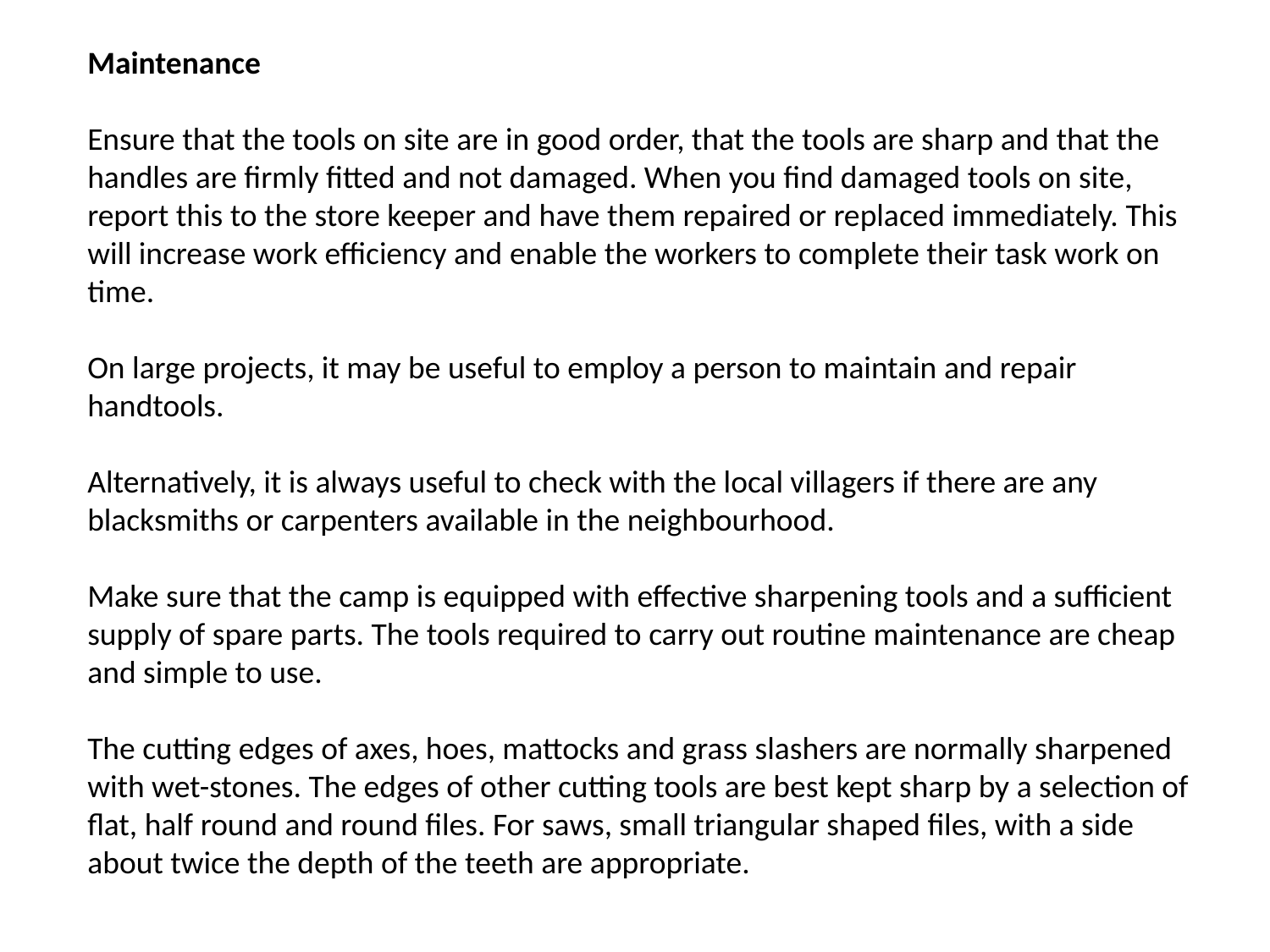

Maintenance

Ensure that the tools on site are in good order, that the tools are sharp and that the
handles are firmly fitted and not damaged. When you find damaged tools on site, report this to the store keeper and have them repaired or replaced immediately. This will increase work efficiency and enable the workers to complete their task work on time.

On large projects, it may be useful to employ a person to maintain and repair handtools.

Alternatively, it is always useful to check with the local villagers if there are any
blacksmiths or carpenters available in the neighbourhood.

Make sure that the camp is equipped with effective sharpening tools and a sufficient
supply of spare parts. The tools required to carry out routine maintenance are cheap
and simple to use.

The cutting edges of axes, hoes, mattocks and grass slashers are normally sharpened
with wet-stones. The edges of other cutting tools are best kept sharp by a selection of
flat, half round and round files. For saws, small triangular shaped files, with a side
about twice the depth of the teeth are appropriate.